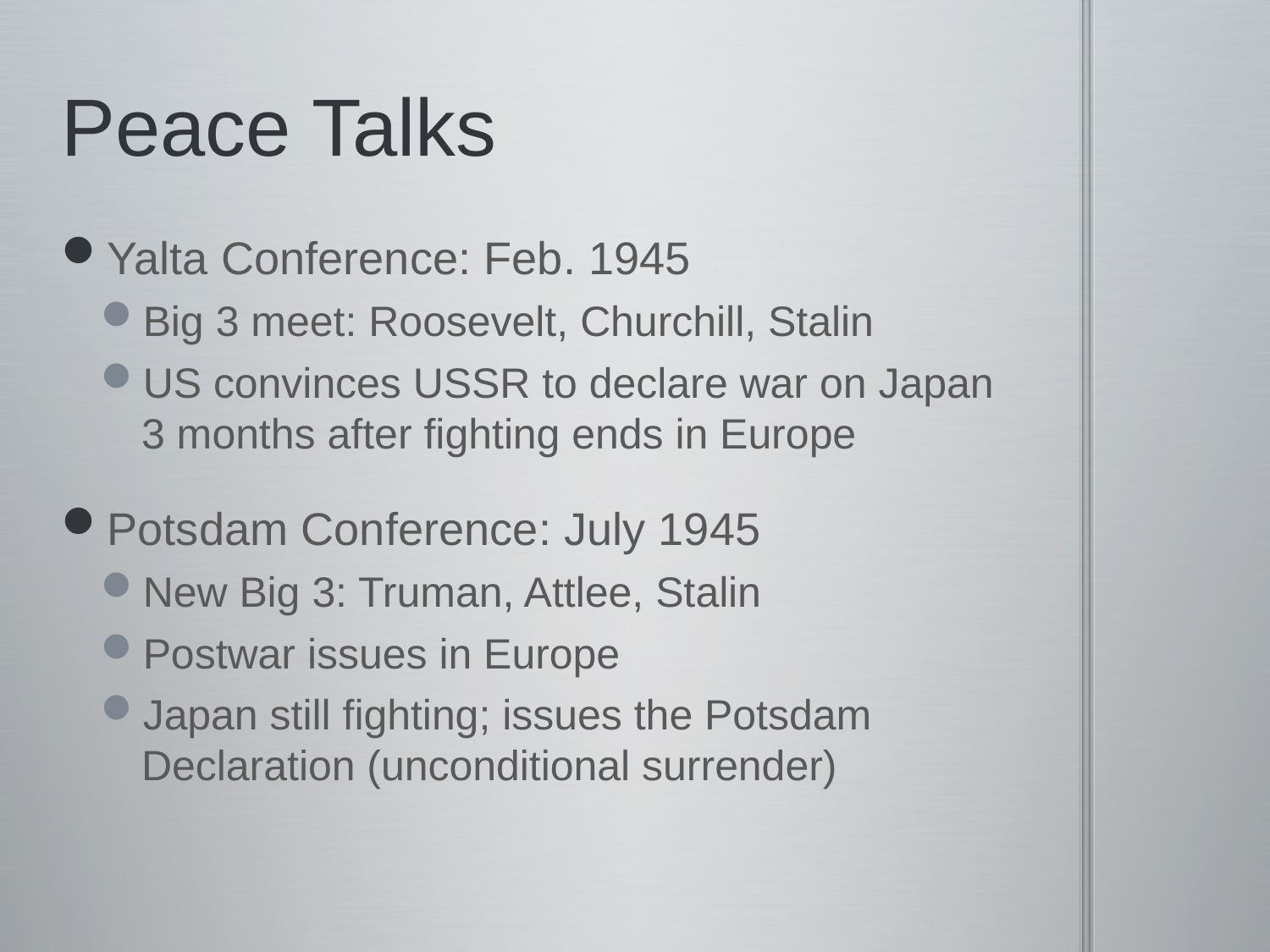

# Peace Talks
Yalta Conference: Feb. 1945
Big 3 meet: Roosevelt, Churchill, Stalin
US convinces USSR to declare war on Japan 3 months after fighting ends in Europe
Potsdam Conference: July 1945
New Big 3: Truman, Attlee, Stalin
Postwar issues in Europe
Japan still fighting; issues the Potsdam Declaration (unconditional surrender)